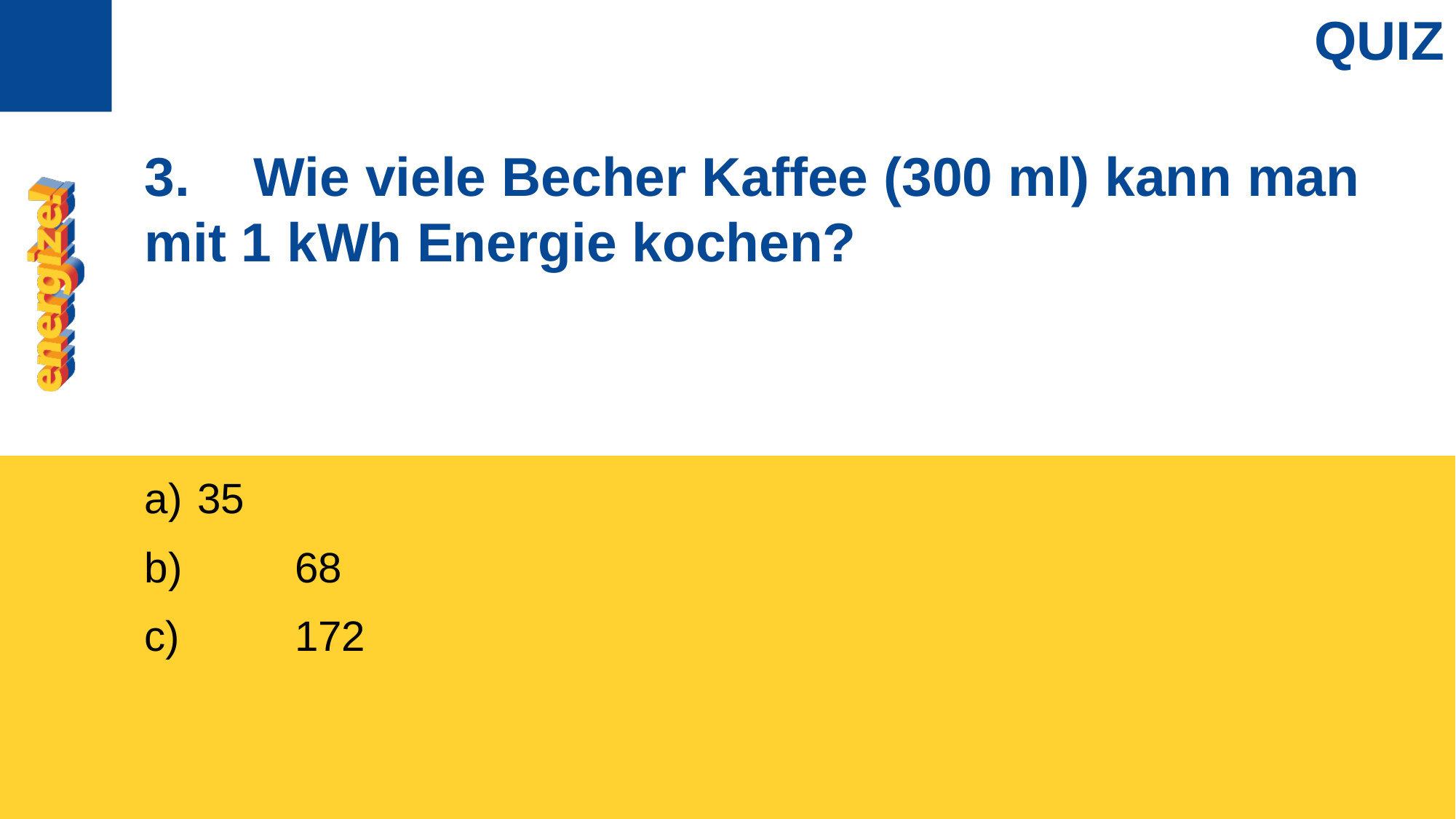

QUIZ
3.	Wie viele Becher Kaffee (300 ml) kann man mit 1 kWh Energie kochen?
 35
	68
	172